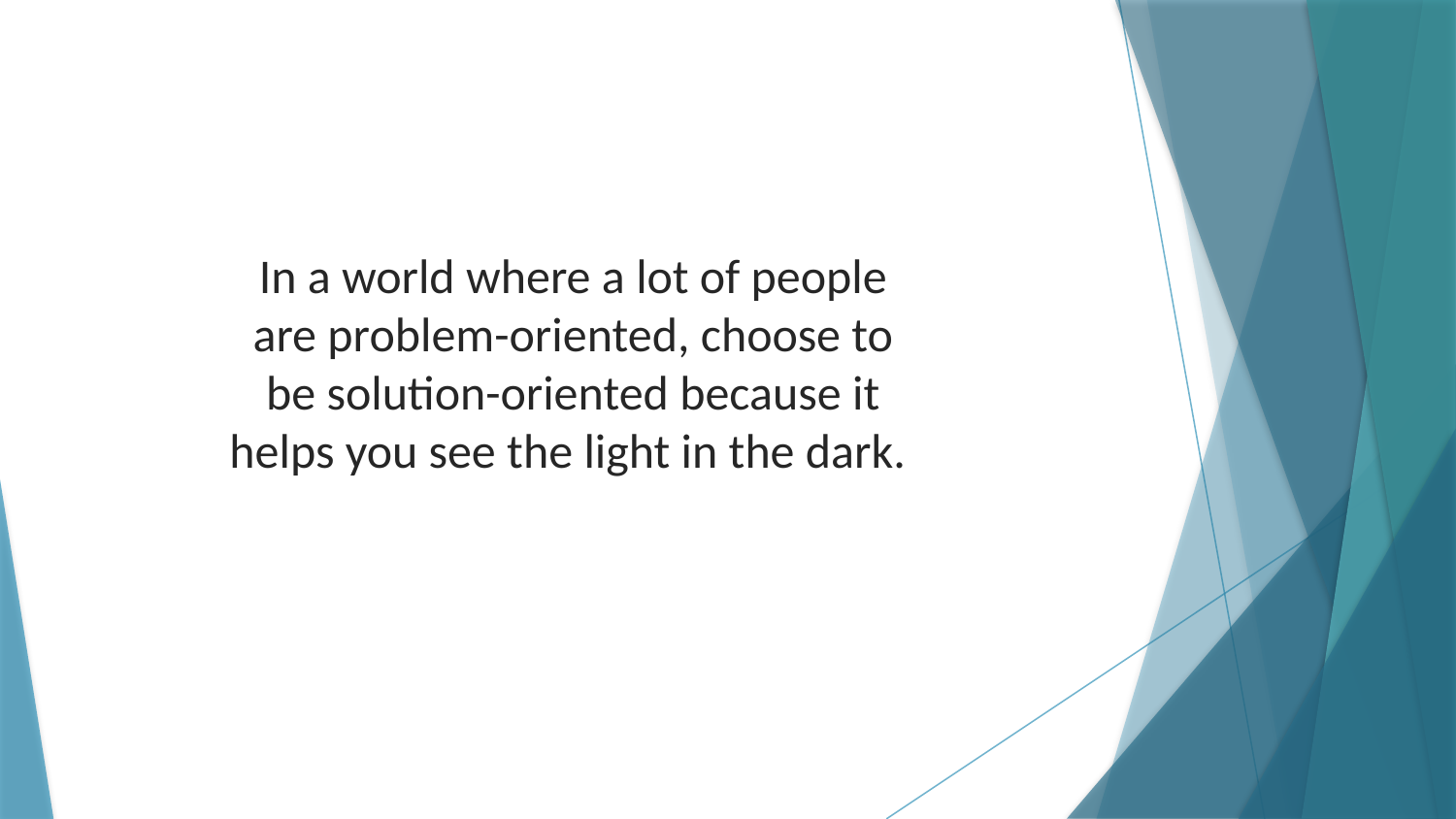

In a world where a lot of people are problem-oriented, choose to be solution-oriented because it helps you see the light in the dark.